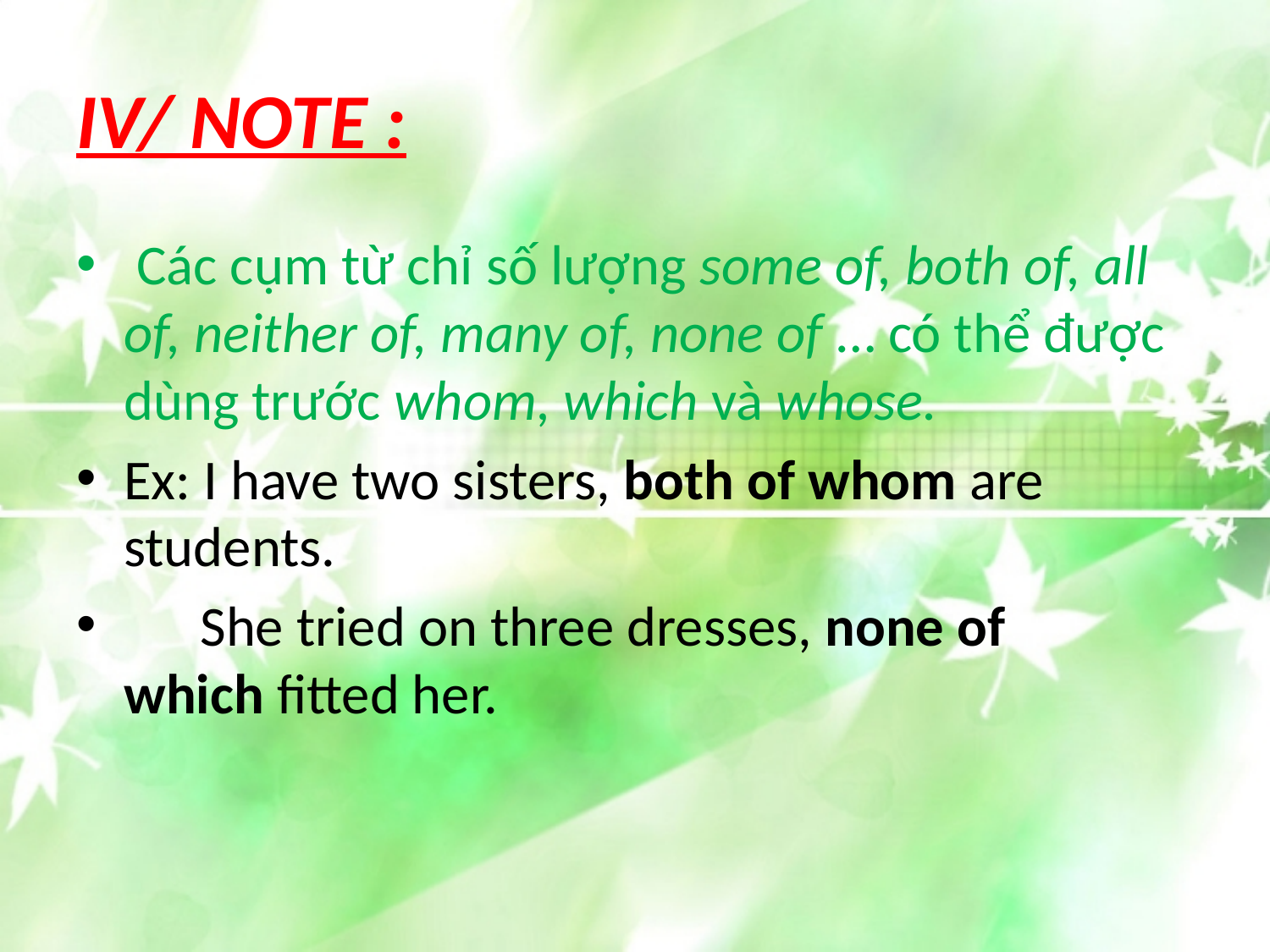

# IV/ NOTE :
 Các cụm từ chỉ số lượng some of, both of, all of, neither of, many of, none of … có thể được dùng trước whom, which và whose.
Ex: I have two sisters, both of whom are students.
      She tried on three dresses, none of which fitted her.